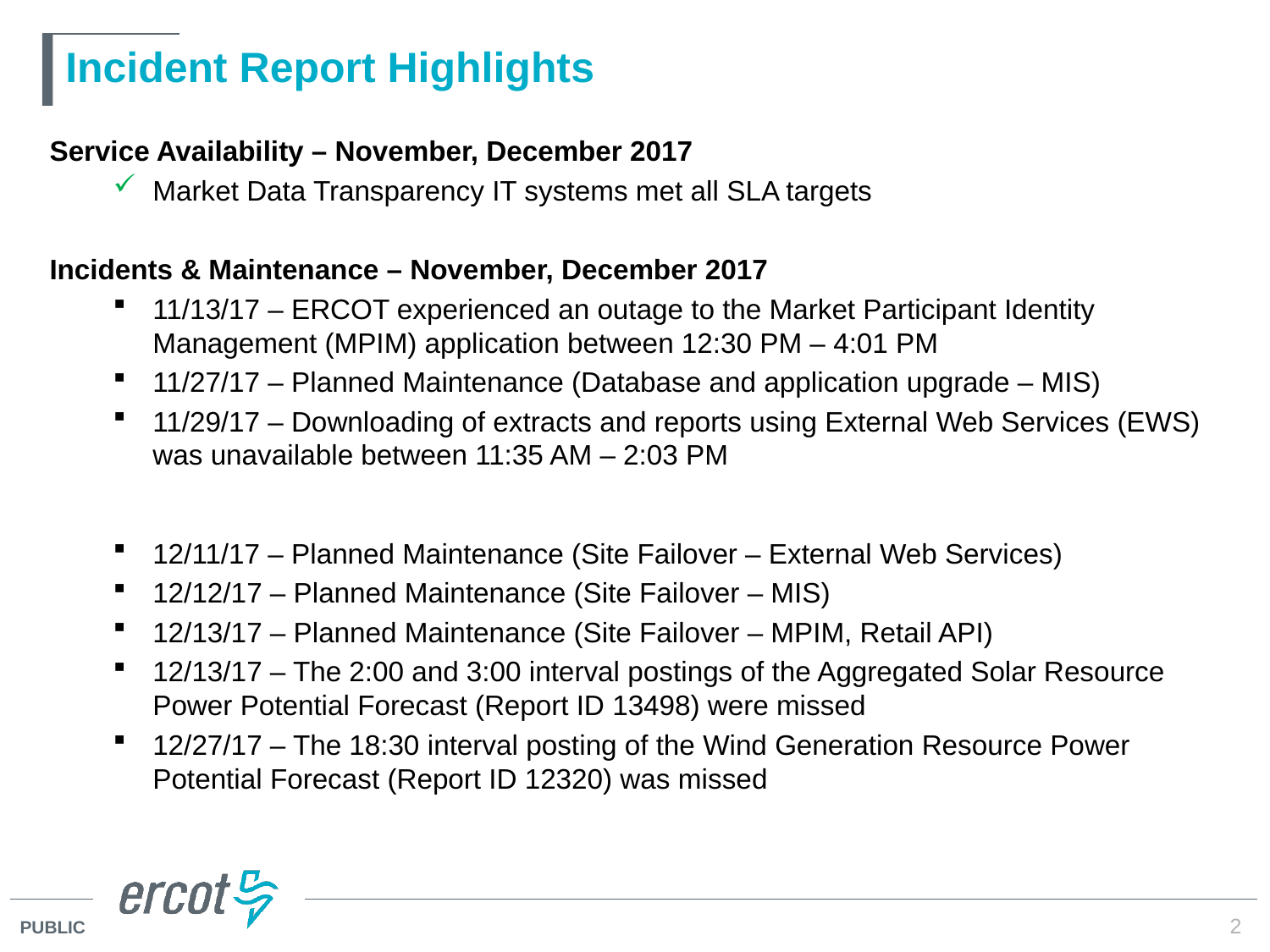

# Incident Report Highlights
Service Availability – November, December 2017
Market Data Transparency IT systems met all SLA targets

Incidents & Maintenance – November, December 2017
11/13/17 – ERCOT experienced an outage to the Market Participant Identity Management (MPIM) application between 12:30 PM – 4:01 PM
11/27/17 – Planned Maintenance (Database and application upgrade – MIS)
11/29/17 – Downloading of extracts and reports using External Web Services (EWS) was unavailable between 11:35 AM – 2:03 PM

12/11/17 – Planned Maintenance (Site Failover – External Web Services)
12/12/17 – Planned Maintenance (Site Failover – MIS)
12/13/17 – Planned Maintenance (Site Failover – MPIM, Retail API)
12/13/17 – The 2:00 and 3:00 interval postings of the Aggregated Solar Resource Power Potential Forecast (Report ID 13498) were missed
12/27/17 – The 18:30 interval posting of the Wind Generation Resource Power Potential Forecast (Report ID 12320) was missed

2